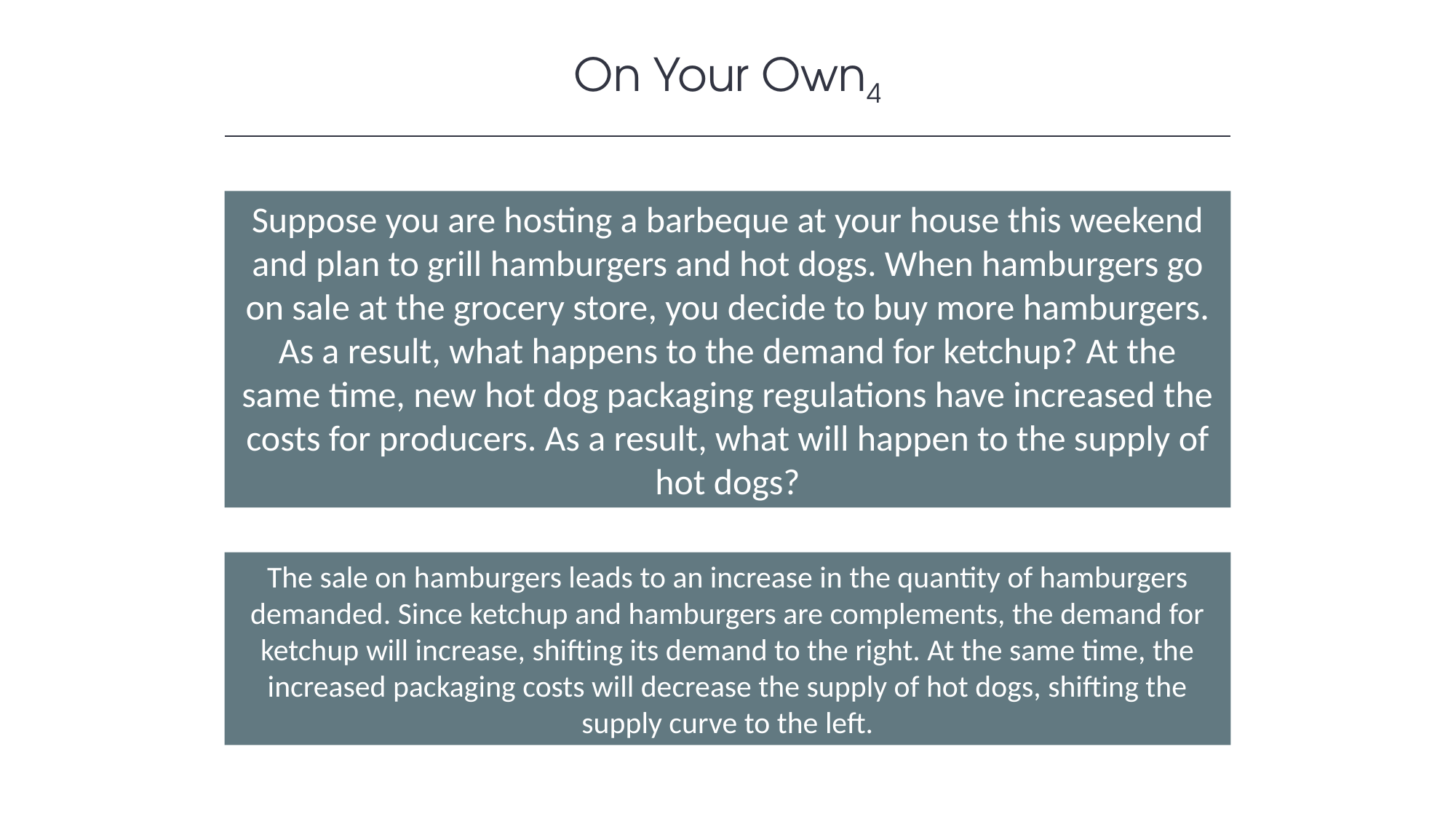

On Your Own4
Suppose you are hosting a barbeque at your house this weekend and plan to grill hamburgers and hot dogs. When hamburgers go on sale at the grocery store, you decide to buy more hamburgers. As a result, what happens to the demand for ketchup? At the same time, new hot dog packaging regulations have increased the costs for producers. As a result, what will happen to the supply of hot dogs?
The sale on hamburgers leads to an increase in the quantity of hamburgers demanded. Since ketchup and hamburgers are complements, the demand for ketchup will increase, shifting its demand to the right. At the same time, the increased packaging costs will decrease the supply of hot dogs, shifting the supply curve to the left.